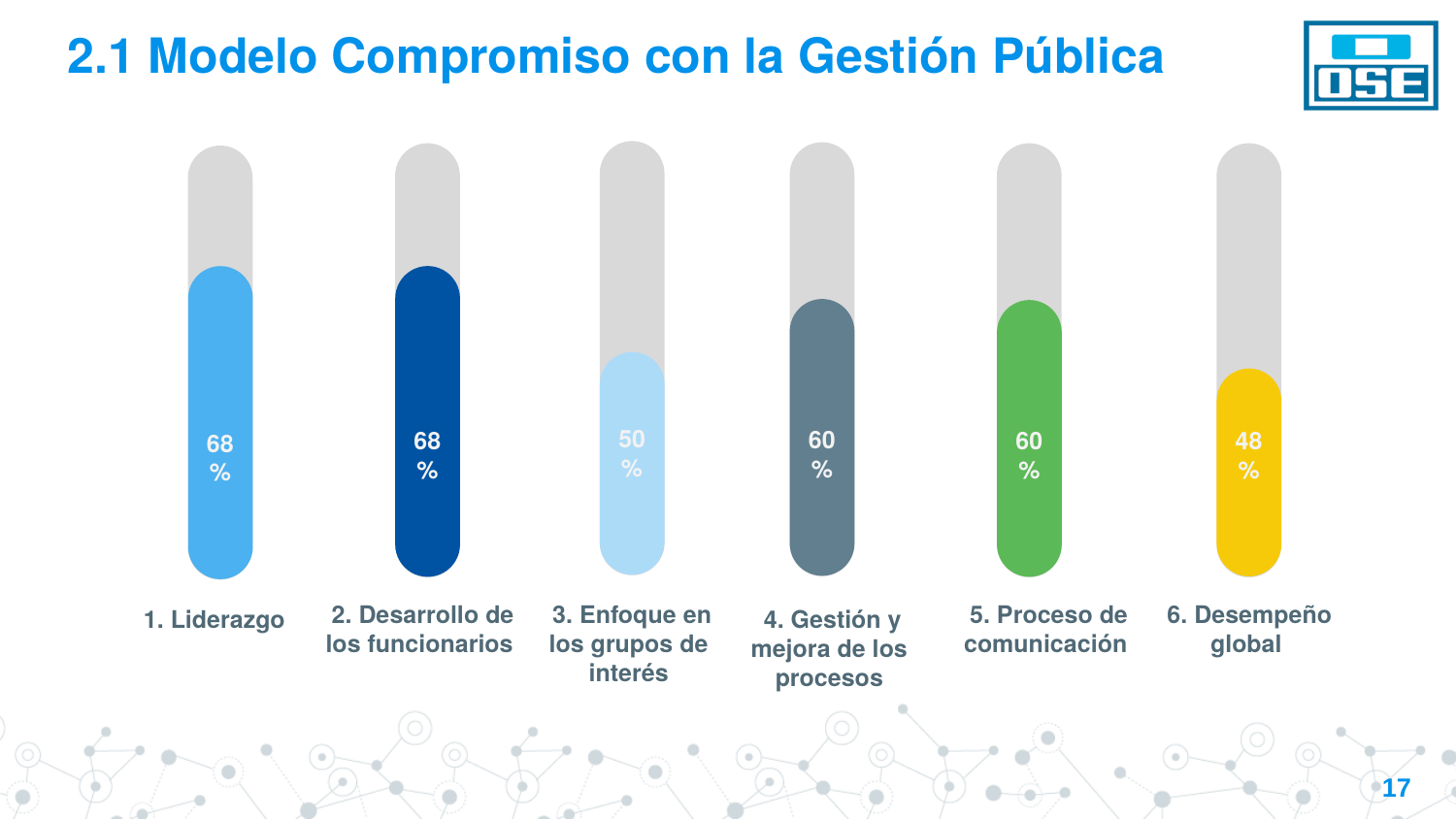

2.1 Modelo Compromiso con la Gestión Pública

50%
60%
68%
60%
48%
68 %
 3. Enfoque en los grupos de interés
 6. Desempeño global
 2. Desarrollo de los funcionarios
 5. Proceso de comunicación
 1. Liderazgo
 4. Gestión y mejora de los procesos
17